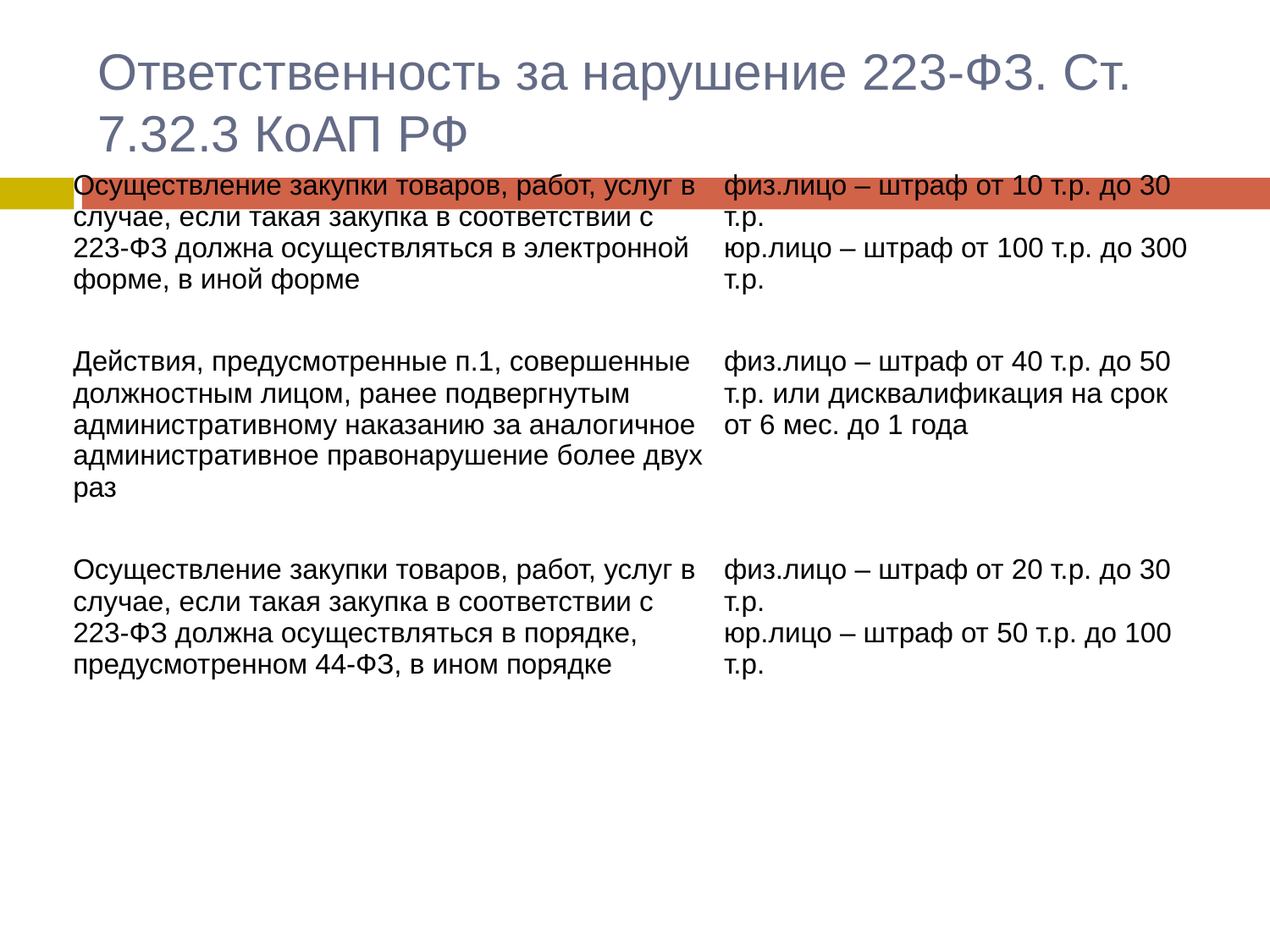

# Ответственность за нарушение 223-ФЗ. Ст. 7.32.3 КоАП РФ
| Осуществление закупки товаров, работ, услуг в случае, если такая закупка в соответствии с 223-ФЗ должна осуществляться в электронной форме, в иной форме | физ.лицо – штраф от 10 т.р. до 30 т.р. юр.лицо – штраф от 100 т.р. до 300 т.р. |
| --- | --- |
|  |  |
| Действия, предусмотренные п.1, совершенные должностным лицом, ранее подвергнутым административному наказанию за аналогичное административное правонарушение более двух раз | физ.лицо – штраф от 40 т.р. до 50 т.р. или дисквалификация на срок от 6 мес. до 1 года |
|  |  |
| Осуществление закупки товаров, работ, услуг в случае, если такая закупка в соответствии с 223-ФЗ должна осуществляться в порядке, предусмотренном 44-ФЗ, в ином порядке | физ.лицо – штраф от 20 т.р. до 30 т.р. юр.лицо – штраф от 50 т.р. до 100 т.р. |